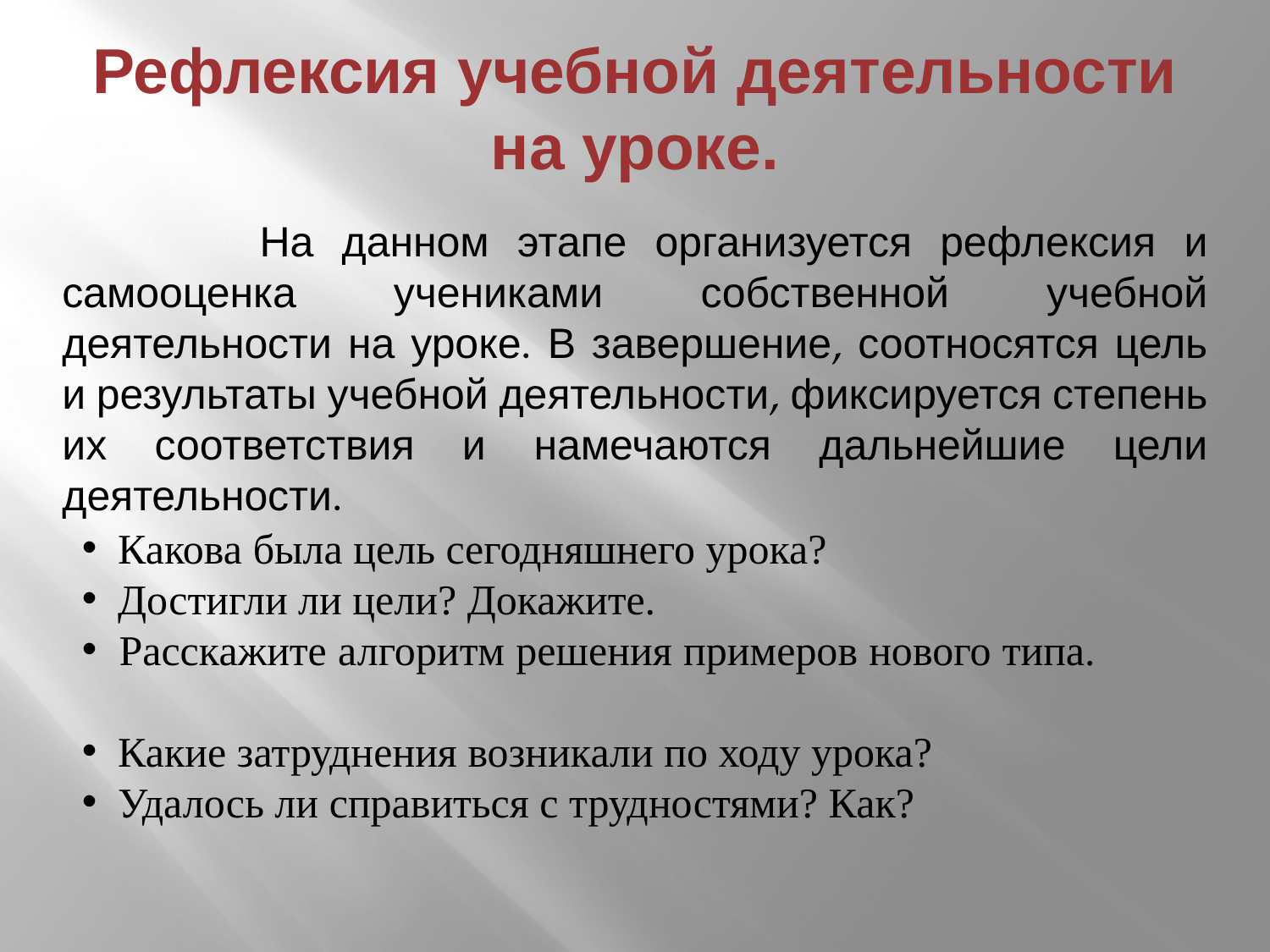

# Рефлексия учебной деятельности на уроке.
       На данном этапе организуется рефлексия и самооценка учениками собственной учебной деятельности на уроке. В завершение, соотносятся цель и результаты учебной деятельности, фиксируется степень их соответствия и намечаются дальнейшие цели деятельности.
  Какова была цель сегодняшнего урока?
  Достигли ли цели? Докажите.
  Расскажите алгоритм решения примеров нового типа.
  Какие затруднения возникали по ходу урока?
  Удалось ли справиться с трудностями? Как?